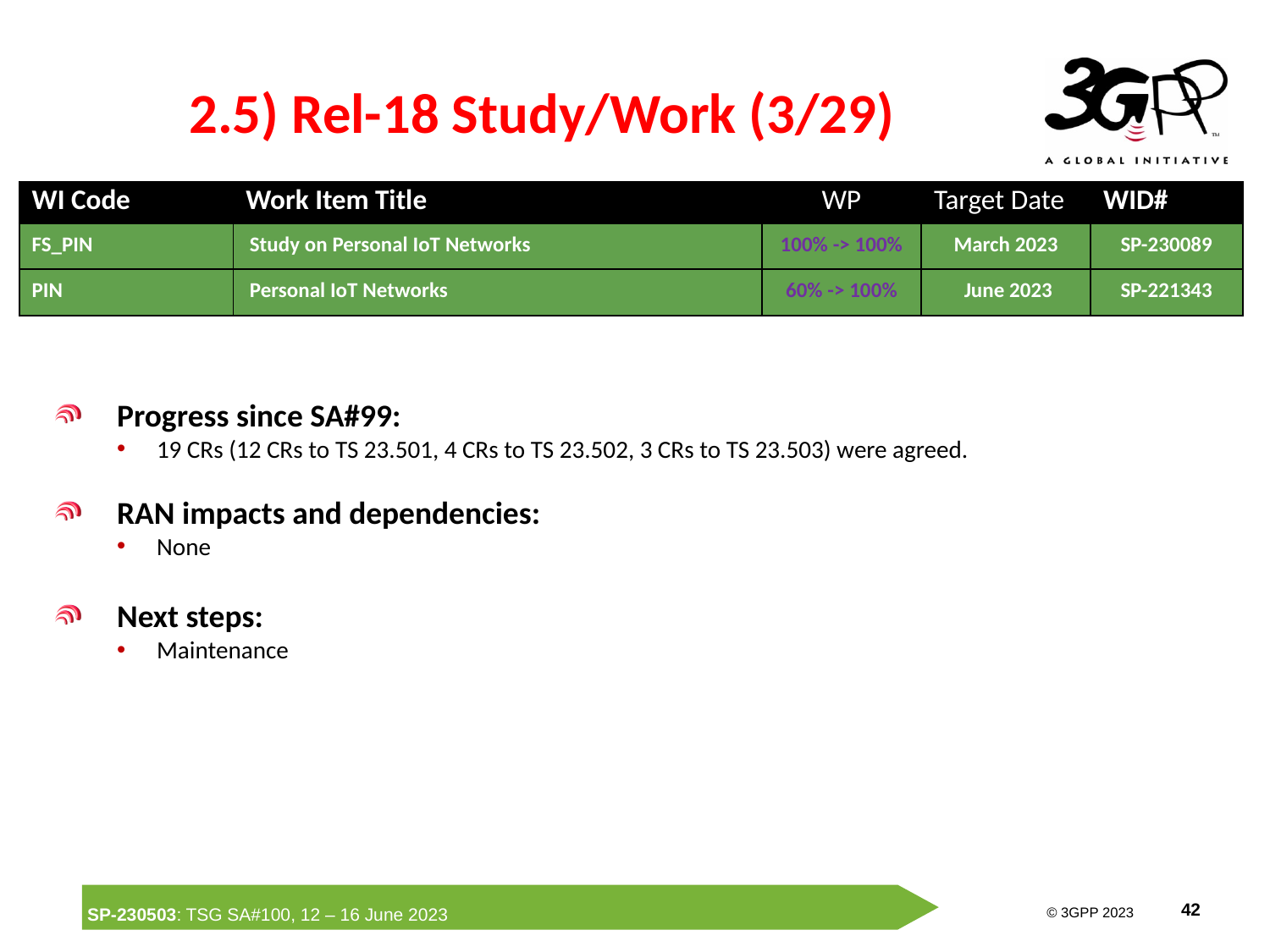

# 2.5) Rel-18 Study/Work (3/29)
| WI Code | Work Item Title | WP | Target Date | WID# |
| --- | --- | --- | --- | --- |
| FS\_PIN | Study on Personal IoT Networks | 100% -> 100% | March 2023 | SP-230089 |
| PIN | Personal IoT Networks | 60% -> 100% | June 2023 | SP-221343 |
Progress since SA#99:
19 CRs (12 CRs to TS 23.501, 4 CRs to TS 23.502, 3 CRs to TS 23.503) were agreed.

RAN impacts and dependencies:
None

Next steps:
Maintenance